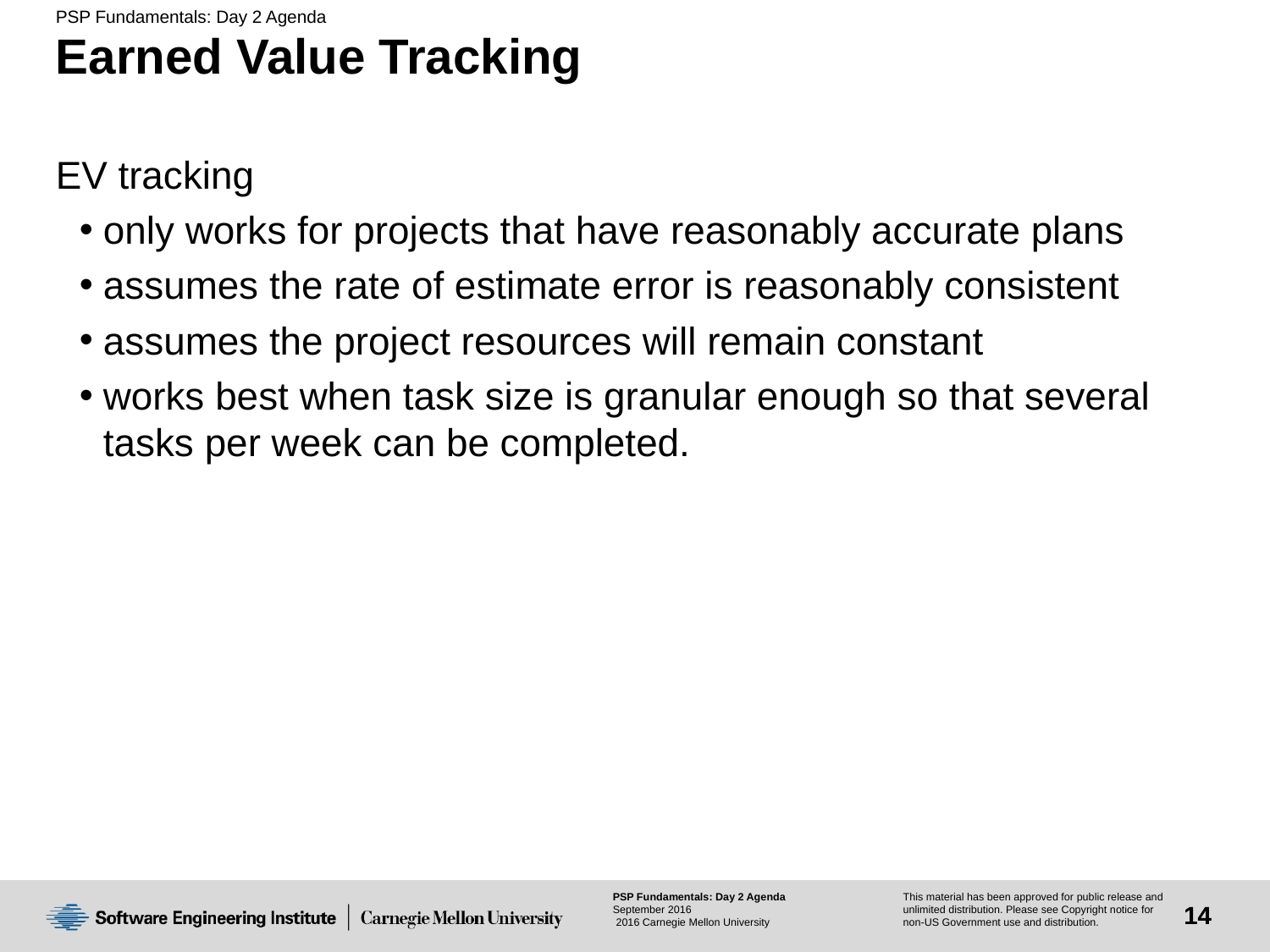

# Earned Value Tracking
EV tracking
only works for projects that have reasonably accurate plans
assumes the rate of estimate error is reasonably consistent
assumes the project resources will remain constant
works best when task size is granular enough so that several tasks per week can be completed.